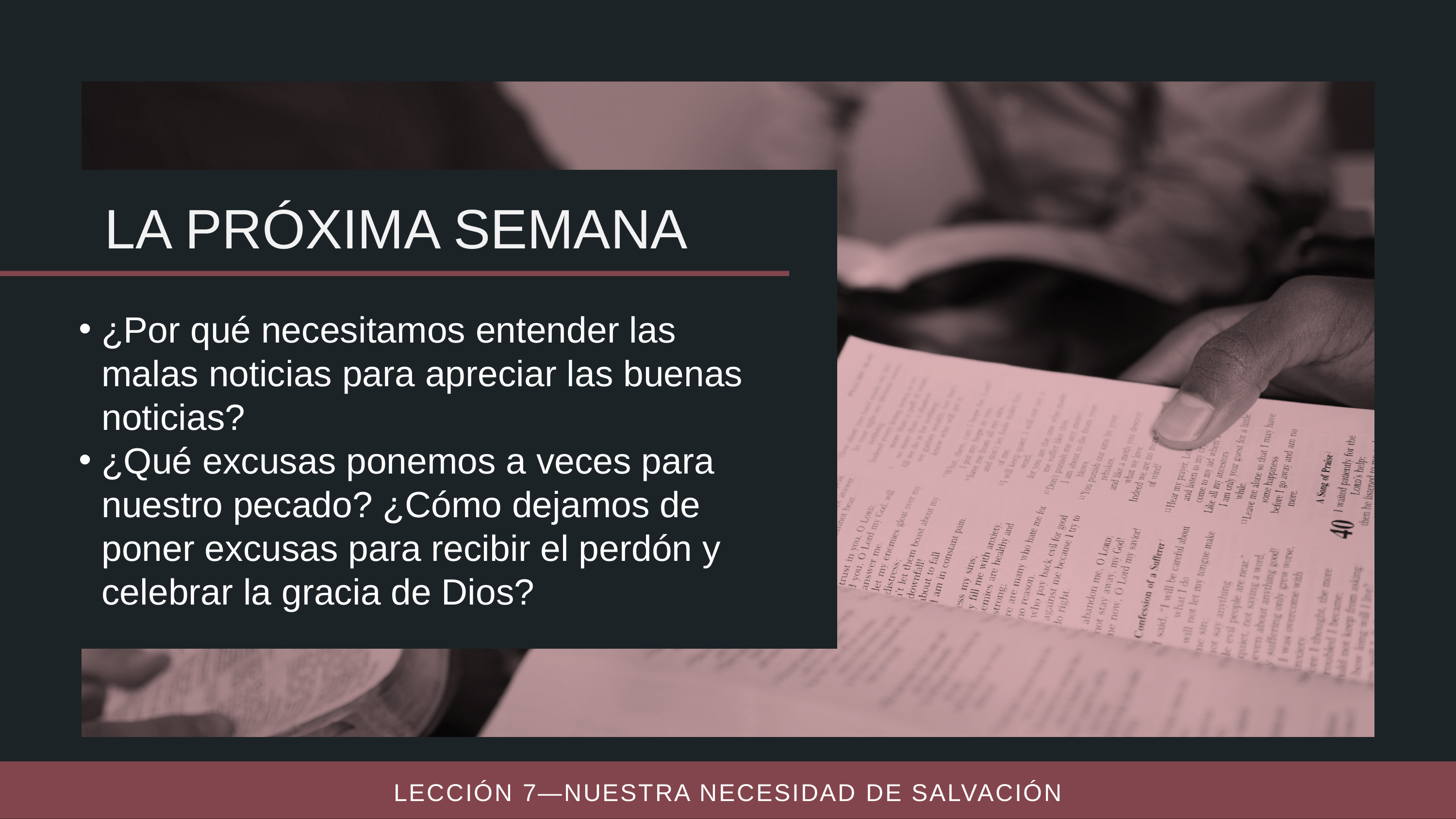

¿Por qué necesitamos entender las malas noticias para apreciar las buenas noticias?
¿Qué excusas ponemos a veces para nuestro pecado? ¿Cómo dejamos de poner excusas para recibir el perdón y celebrar la gracia de Dios?